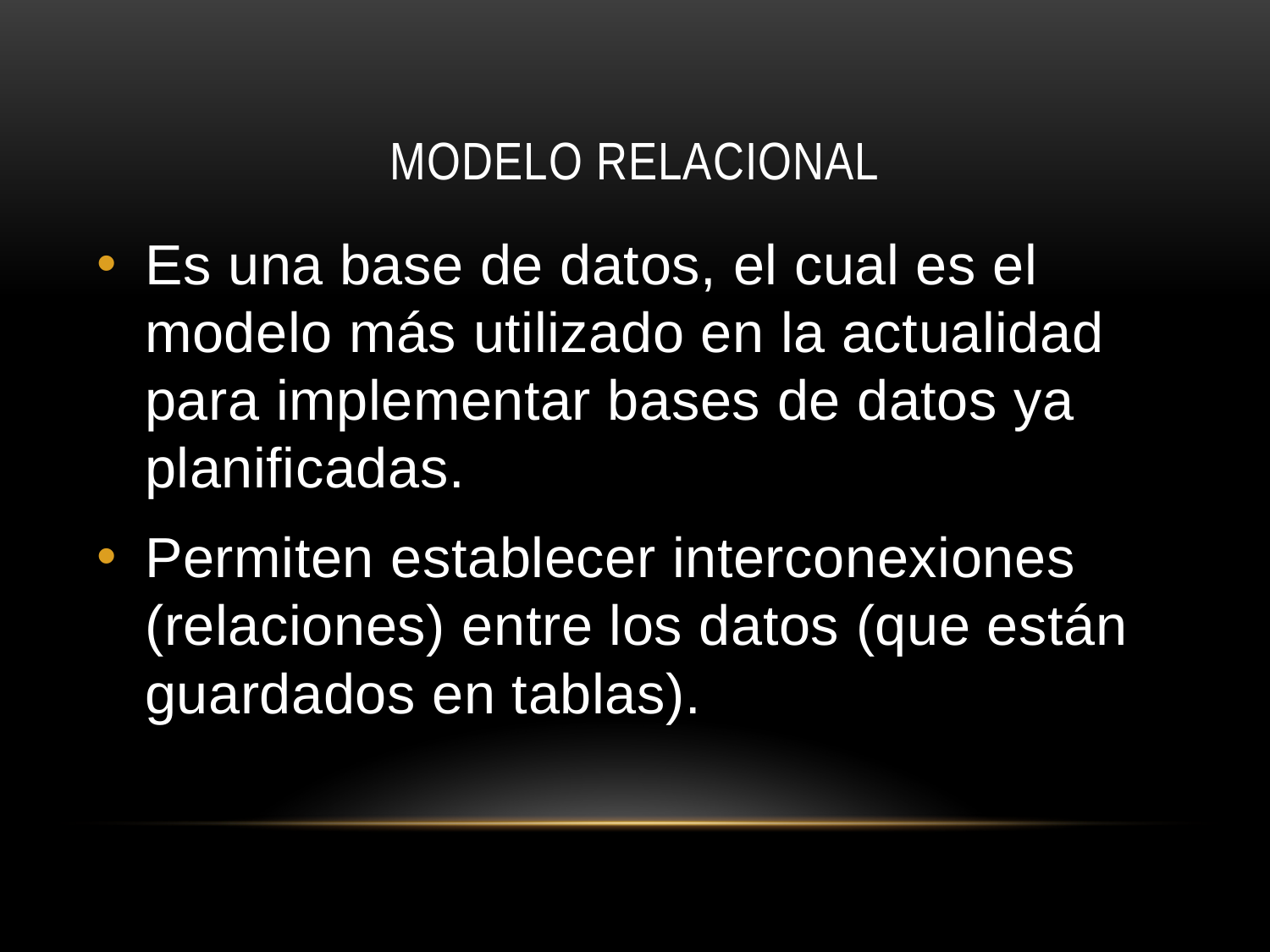

# Modelo Relacional
Es una base de datos, el cual es el modelo más utilizado en la actualidad para implementar bases de datos ya planificadas.
Permiten establecer interconexiones (relaciones) entre los datos (que están guardados en tablas).